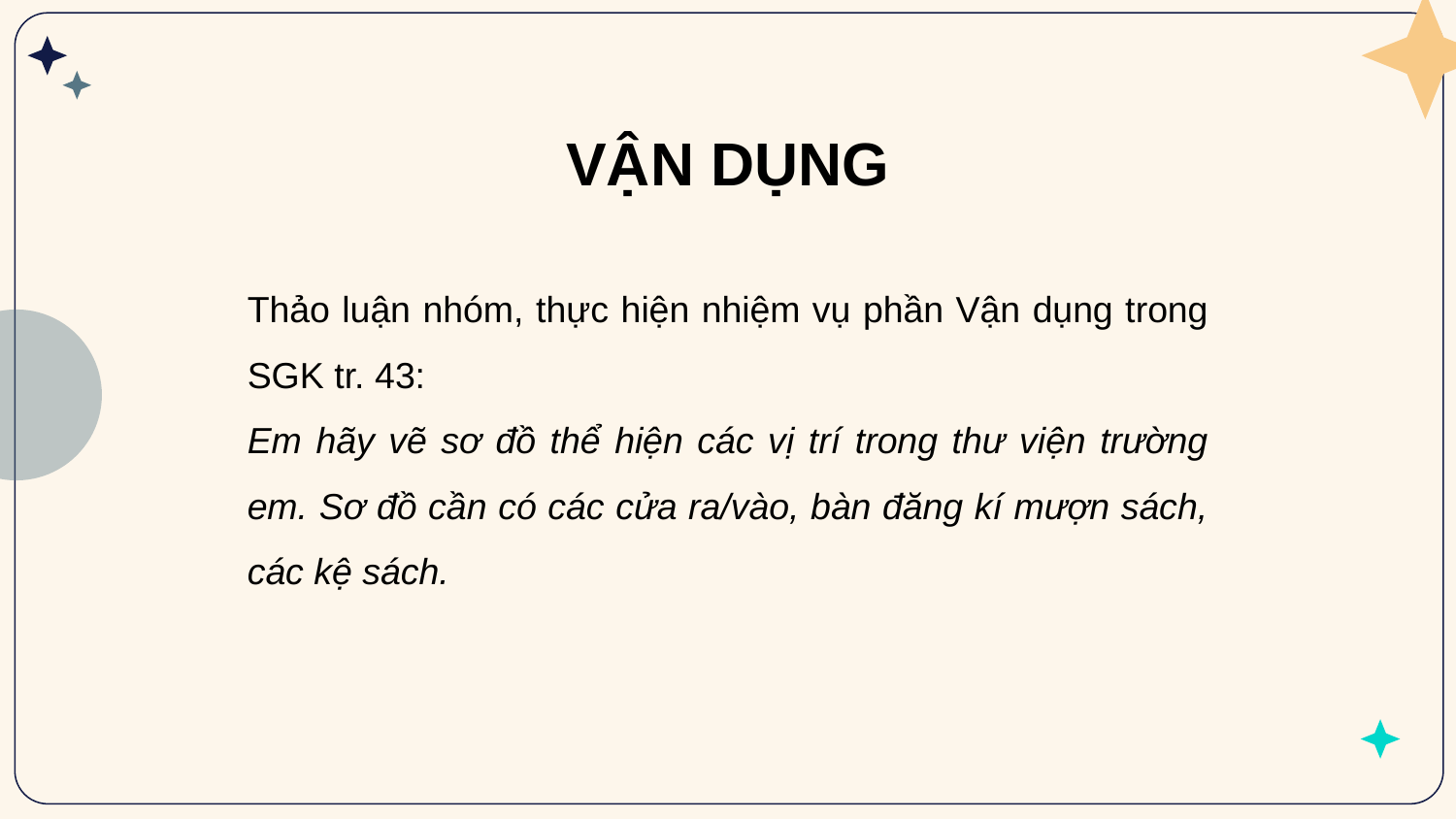

VẬN DỤNG
Thảo luận nhóm, thực hiện nhiệm vụ phần Vận dụng trong SGK tr. 43:
Em hãy vẽ sơ đồ thể hiện các vị trí trong thư viện trường em. Sơ đồ cần có các cửa ra/vào, bàn đăng kí mượn sách, các kệ sách.